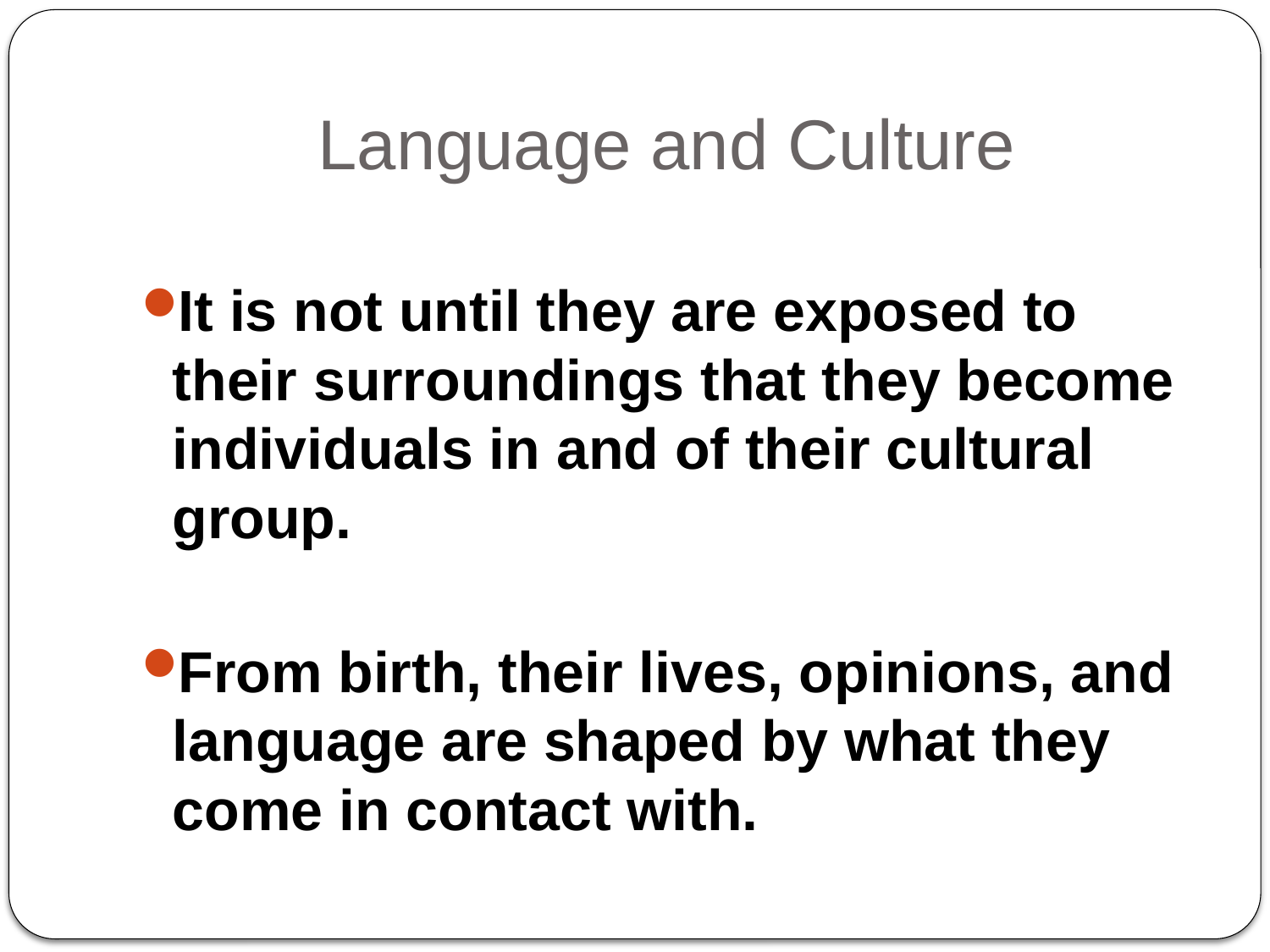

# Language and Culture

It is not until they are exposed to their surroundings that they become individuals in and of their cultural group.

From birth, their lives, opinions, and language are shaped by what they come in contact with.